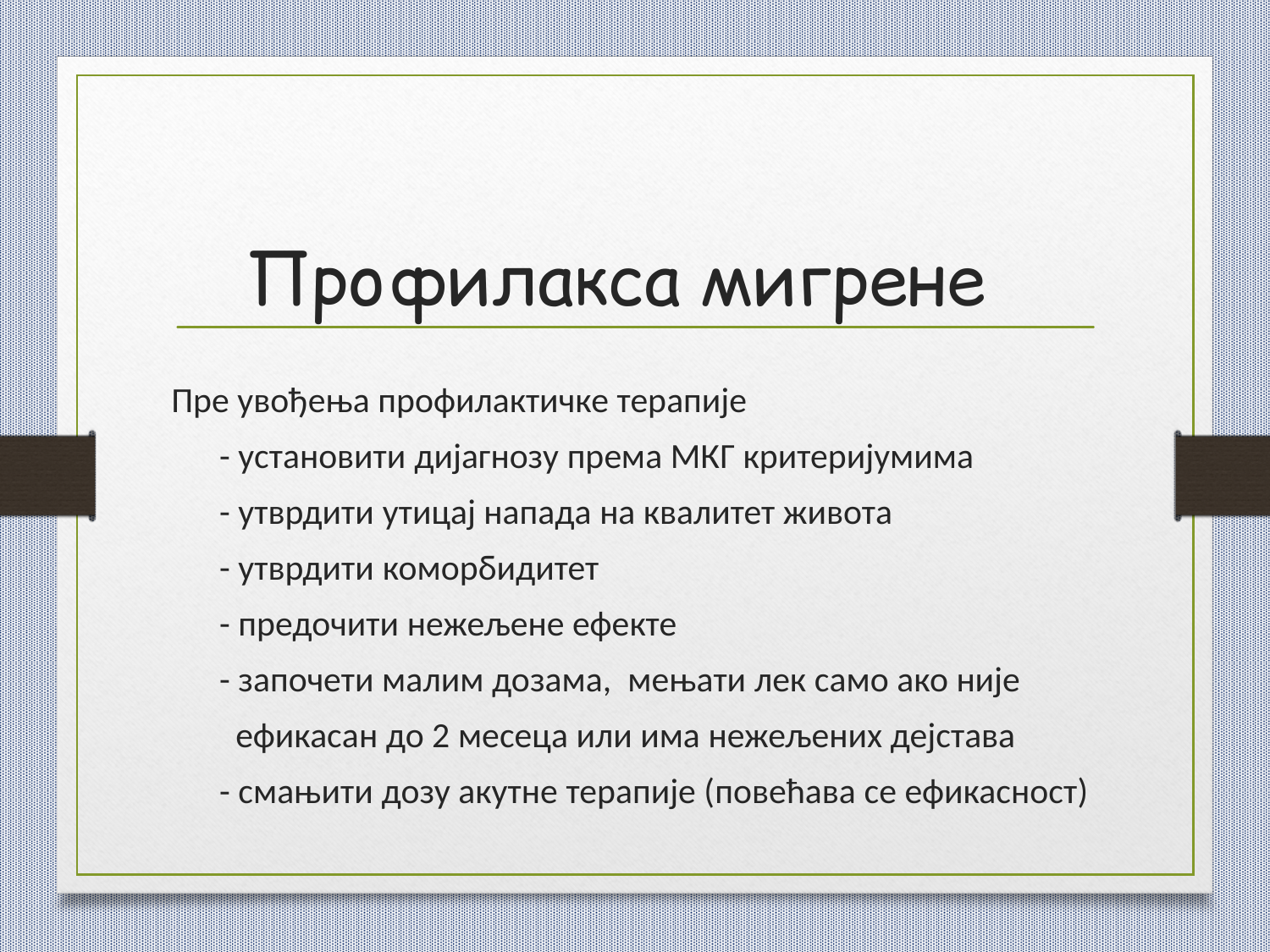

# Профилакса мигрене
Пре увођења профилактичке терапије
      - установити дијагнозу према МКГ критеријумима
      - утврдити утицај напада на квалитет живота
      - утврдити коморбидитет
      - предочити нежељене ефекте
      - започети малим дозама,  мењати лек само ако није
        ефикасан до 2 месеца или има нежељених дејстава
      - смањити дозу акутне терапије (повећава се ефикасност)